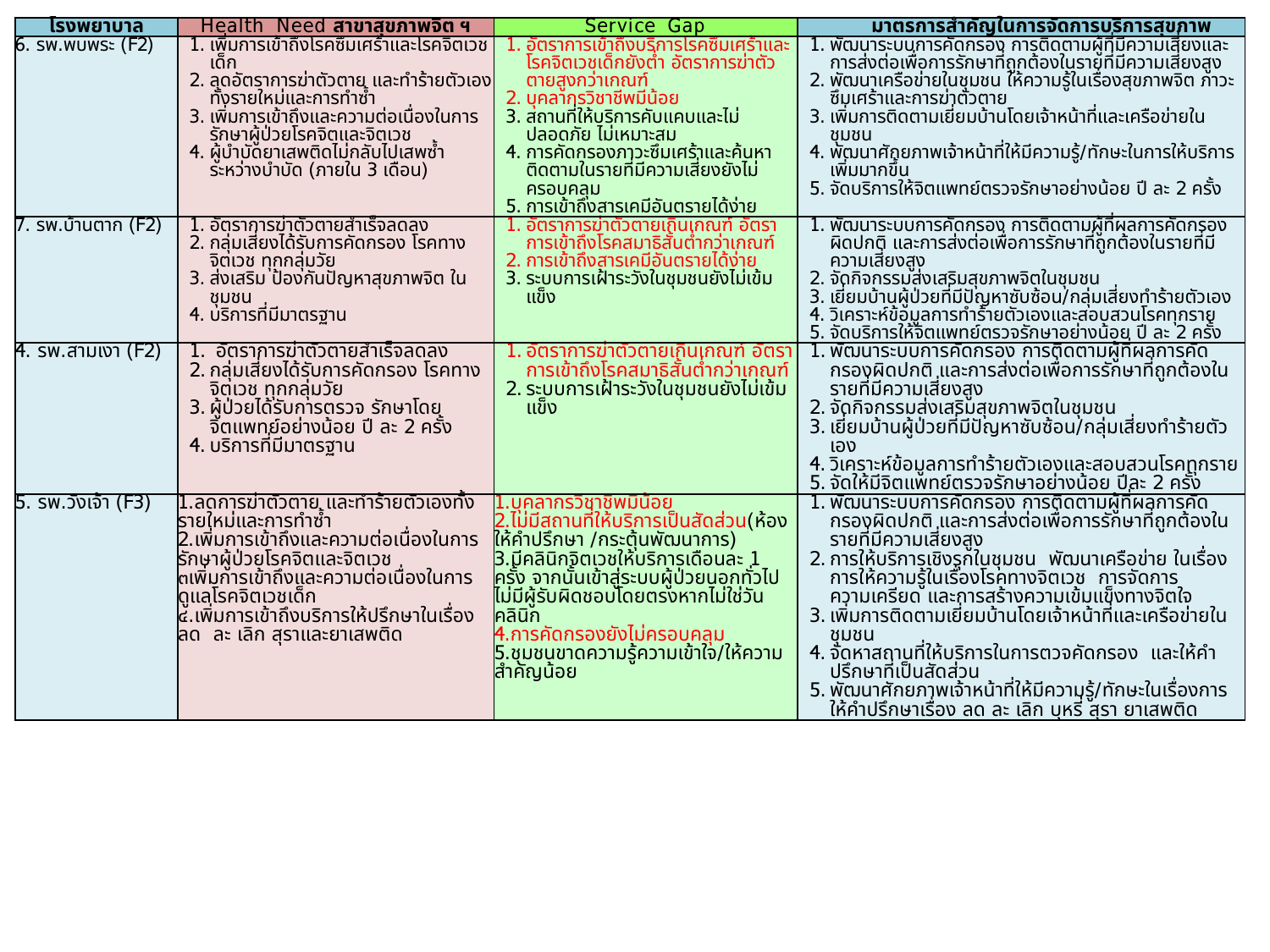

| โรงพยาบาล | Health Need สาขาสุขภาพจิต ฯ | Service Gap | มาตรการสำคัญในการจัดการบริการสุขภาพ |
| --- | --- | --- | --- |
| 6. รพ.พบพระ (F2) | เพิ่มการเข้าถึงโรคซึมเศร้าและโรคจิตเวชเด็ก ลดอัตราการฆ่าตัวตาย และทำร้ายตัวเองทั้งรายใหม่และการทำซ้ำ เพิ่มการเข้าถึงและความต่อเนื่องในการรักษาผู้ป่วยโรคจิตและจิตเวช ผู้บำบัดยาเสพติดไม่กลับไปเสพซ้ำระหว่างบำบัด (ภายใน 3 เดือน) | อัตราการเข้าถึงบริการโรคซึมเศร้าและโรคจิตเวชเด็กยังต่ำ อัตราการฆ่าตัวตายสูงกว่าเกณฑ์ บุคลากรวิชาชีพมีน้อย สถานที่ให้บริการคับแคบและไม่ปลอดภัย ไม่เหมาะสม การคัดกรองภาวะซึมเศร้าและค้นหาติดตามในรายที่มีความเสี่ยงยังไม่ครอบคลุม การเข้าถึงสารเคมีอันตรายได้ง่าย | พัฒนาระบบการคัดกรอง การติดตามผู้ที่มีความเสี่ยงและการส่งต่อเพื่อการรักษาที่ถูกต้องในรายที่มีความเสี่ยงสูง พัฒนาเครือข่ายในชุมชน ให้ความรู้ในเรื่องสุขภาพจิต ภาวะซึมเศร้าและการฆ่าตัวตาย เพิ่มการติดตามเยี่ยมบ้านโดยเจ้าหน้าที่และเครือข่ายในชุมชน พัฒนาศักยภาพเจ้าหน้าที่ให้มีความรู้/ทักษะในการให้บริการเพิ่มมากขึ้น จัดบริการให้จิตแพทย์ตรวจรักษาอย่างน้อย ปี ละ 2 ครั้ง |
| 7. รพ.บ้านตาก (F2) | อัตราการฆ่าตัวตายสำเร็จลดลง กลุ่มเสี่ยงได้รับการคัดกรอง โรคทางจิตเวช ทุกกลุ่มวัย ส่งเสริม ป้องกันปัญหาสุขภาพจิต ในชุมชน บริการที่มีมาตรฐาน | อัตราการฆ่าตัวตายเกินเกณฑ์ อัตราการเข้าถึงโรคสมาธิสั้นต่ำกว่าเกณฑ์ การเข้าถึงสารเคมีอันตรายได้ง่าย ระบบการเฝ้าระวังในชุมชนยังไม่เข้มแข็ง | พัฒนาระบบการคัดกรอง การติดตามผู้ที่ผลการคัดกรองผิดปกติ และการส่งต่อเพื่อการรักษาที่ถูกต้องในรายที่มีความเสี่ยงสูง จัดกิจกรรมส่งเสริมสุขภาพจิตในชุมชน เยี่ยมบ้านผู้ป่วยที่มีปัญหาซับซ้อน/กลุ่มเสี่ยงทำร้ายตัวเอง วิเคราะห์ข้อมูลการทำร้ายตัวเองและสอบสวนโรคทุกราย จัดบริการให้จิตแพทย์ตรวจรักษาอย่างน้อย ปี ละ 2 ครั้ง |
| 4. รพ.สามเงา (F2) | อัตราการฆ่าตัวตายสำเร็จลดลง กลุ่มเสี่ยงได้รับการคัดกรอง โรคทางจิตเวช ทุกกลุ่มวัย ผู้ป่วยได้รับการตรวจ รักษาโดยจิตแพทย์อย่างน้อย ปี ละ 2 ครั้ง บริการที่มีมาตรฐาน | อัตราการฆ่าตัวตายเกินเกณฑ์ อัตราการเข้าถึงโรคสมาธิสั้นต่ำกว่าเกณฑ์ ระบบการเฝ้าระวังในชุมชนยังไม่เข้มแข็ง | พัฒนาระบบการคัดกรอง การติดตามผู้ที่ผลการคัดกรองผิดปกติ และการส่งต่อเพื่อการรักษาที่ถูกต้องในรายที่มีความเสี่ยงสูง จัดกิจกรรมส่งเสริมสุขภาพจิตในชุมชน เยี่ยมบ้านผู้ป่วยที่มีปัญหาซับซ้อน/กลุ่มเสี่ยงทำร้ายตัวเอง วิเคราะห์ข้อมูลการทำร้ายตัวเองและสอบสวนโรคทุกราย จัดให้มีจิตแพทย์ตรวจรักษาอย่างน้อย ปีละ 2 ครั้ง |
| 5. รพ.วังเจ้า (F3) | 1.ลดการฆ่าตัวตาย และทำร้ายตัวเองทั้งรายใหม่และการทำซ้ำ 2.เพิ่มการเข้าถึงและความต่อเนื่องในการรักษาผู้ป่วยโรคจิตและจิตเวช ๓เพิ่มการเข้าถึงและความต่อเนื่องในการดูแลโรคจิตเวชเด็ก ๔.เพิ่มการเข้าถึงบริการให้ปรึกษาในเรื่อง ลด ละ เลิก สุราและยาเสพติด | 1.บุคลากรวิชาชีพมีน้อย 2.ไม่มีสถานที่ให้บริการเป็นสัดส่วน(ห้องให้คำปรึกษา /กระตุ้นพัฒนาการ) 3.มีคลินิกจิตเวชให้บริการเดือนละ 1 ครั้ง จากนั้นเข้าสู่ระบบผู้ป่วยนอกทั่วไป ไม่มีผู้รับผิดชอบโดยตรงหากไม่ใช่วันคลินิก 4.การคัดกรองยังไม่ครอบคลุม 5.ชุมชนขาดความรู้ความเข้าใจ/ให้ความสำคัญน้อย | พัฒนาระบบการคัดกรอง การติดตามผู้ที่ผลการคัดกรองผิดปกติ และการส่งต่อเพื่อการรักษาที่ถูกต้องในรายที่มีความเสี่ยงสูง การให้บริการเชิงรุกในชุมชน พัฒนาเครือข่าย ในเรื่องการให้ความรู้ในเรื่องโรคทางจิตเวช การจัดการความเครียด และการสร้างความเข้มแข็งทางจิตใจ เพิ่มการติดตามเยี่ยมบ้านโดยเจ้าหน้าที่และเครือข่ายในชุมชน จัดหาสถานที่ให้บริการในการตวจคัดกรอง และให้คำปรึกษาที่เป็นสัดส่วน พัฒนาศักยภาพเจ้าหน้าที่ให้มีความรู้/ทักษะในเรื่องการให้คำปรึกษาเรื่อง ลด ละ เลิก บุหรี่ สุรา ยาเสพติด |